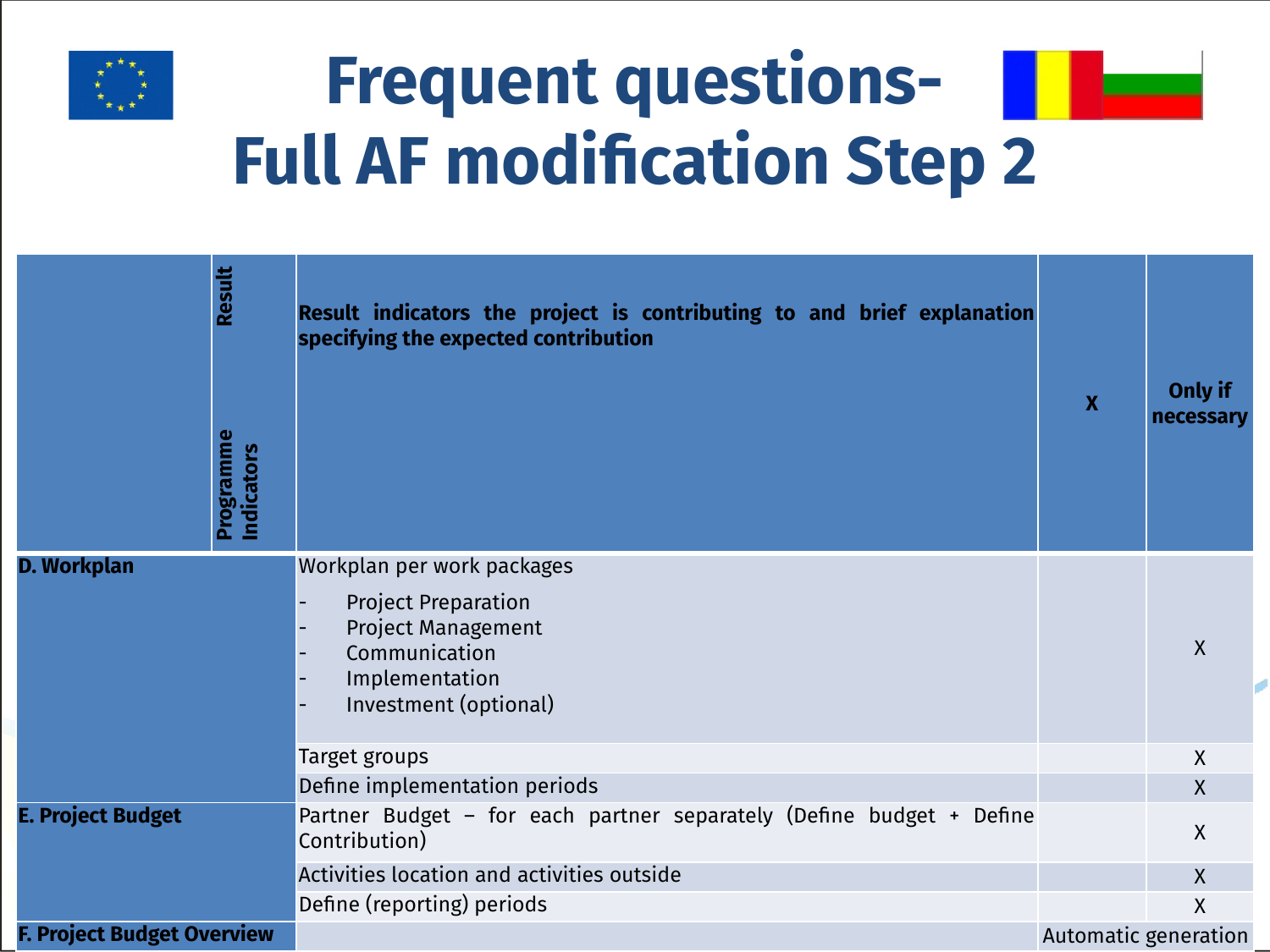

# Frequent questions- Full AF modification Step 2
|  | Programme Result Indicators | Result indicators the project is contributing to and brief explanation specifying the expected contribution | X | Only if necessary |
| --- | --- | --- | --- | --- |
| D. Workplan |  | Workplan per work packages Project Preparation Project Management Communication Implementation Investment (optional) |  | X |
|  |  | Target groups |  | X |
|  |  | Define implementation periods |  | X |
| E. Project Budget |  | Partner Budget – for each partner separately (Define budget + Define Contribution) |  | X |
|  |  | Activities location and activities outside |  | X |
|  |  | Define (reporting) periods |  | X |
| F. Project Budget Overview |  |  | Automatic generation |  |
| G. Attachments |  |  | X | X |